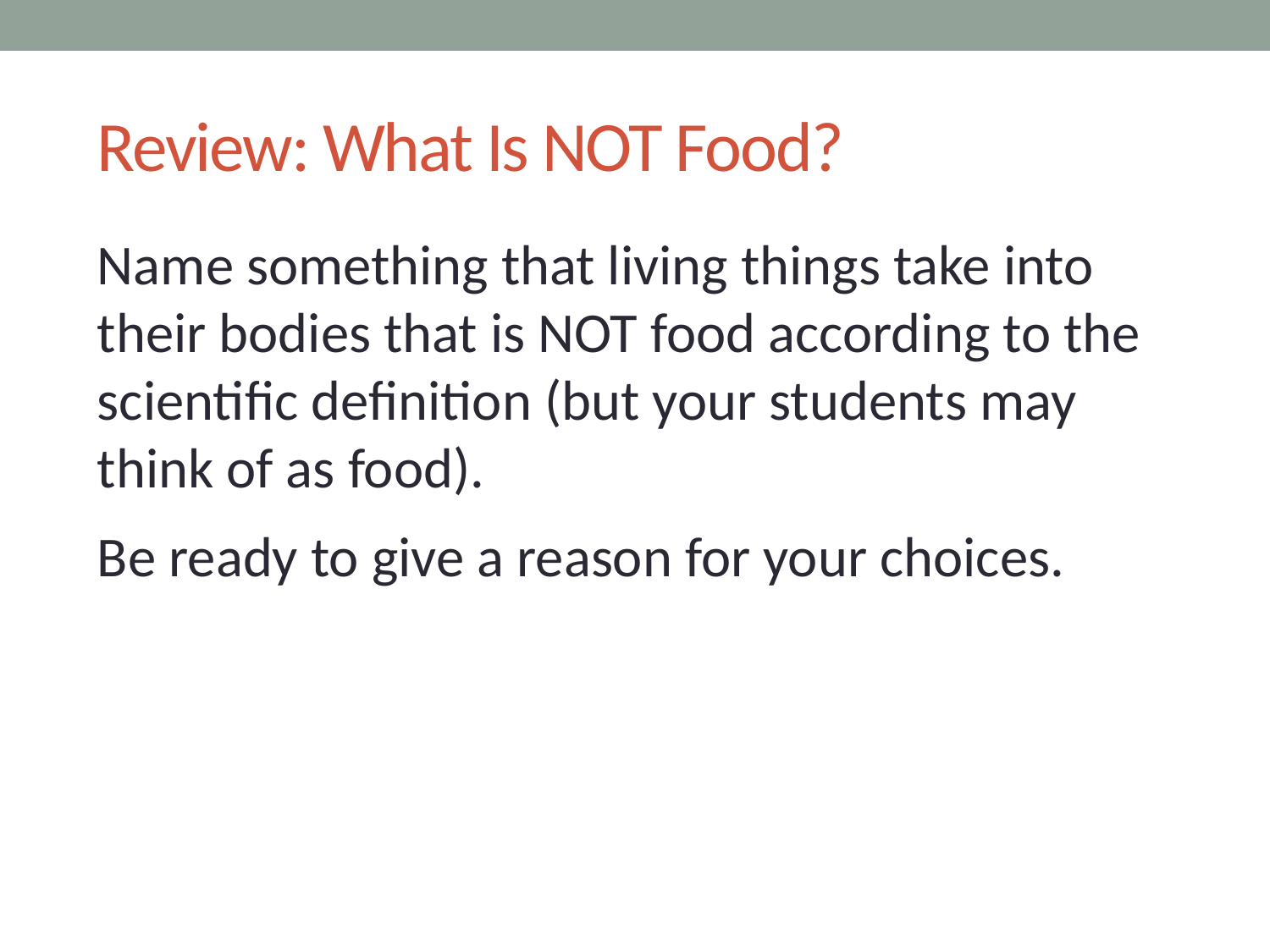

# Review: What Is NOT Food?
Name something that living things take into their bodies that is NOT food according to the scientific definition (but your students may think of as food).
Be ready to give a reason for your choices.